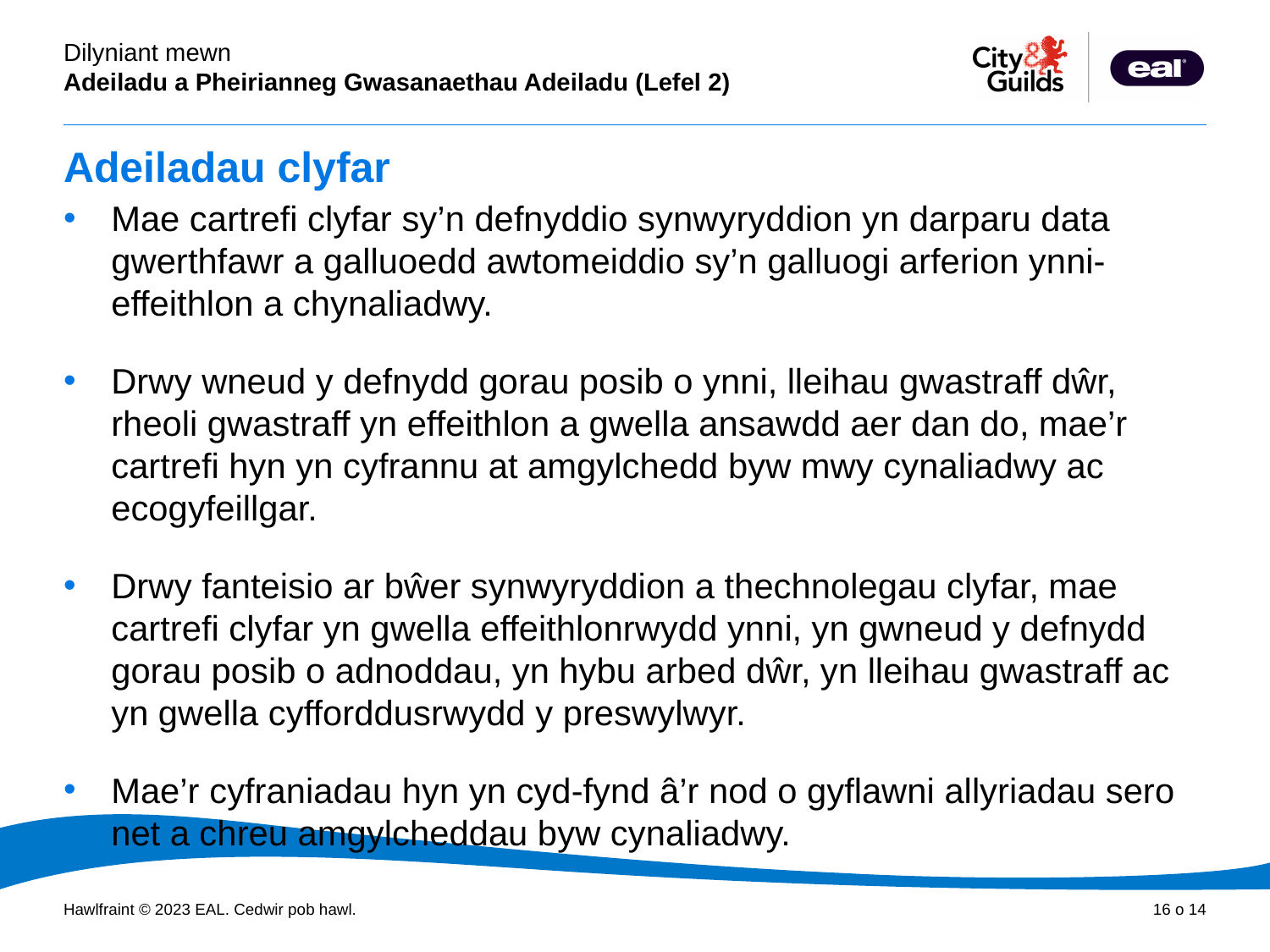

# Adeiladau clyfar
Mae cartrefi clyfar sy’n defnyddio synwyryddion yn darparu data gwerthfawr a galluoedd awtomeiddio sy’n galluogi arferion ynni-effeithlon a chynaliadwy.
Drwy wneud y defnydd gorau posib o ynni, lleihau gwastraff dŵr, rheoli gwastraff yn effeithlon a gwella ansawdd aer dan do, mae’r cartrefi hyn yn cyfrannu at amgylchedd byw mwy cynaliadwy ac ecogyfeillgar.
Drwy fanteisio ar bŵer synwyryddion a thechnolegau clyfar, mae cartrefi clyfar yn gwella effeithlonrwydd ynni, yn gwneud y defnydd gorau posib o adnoddau, yn hybu arbed dŵr, yn lleihau gwastraff ac yn gwella cyfforddusrwydd y preswylwyr.
Mae’r cyfraniadau hyn yn cyd-fynd â’r nod o gyflawni allyriadau sero net a chreu amgylcheddau byw cynaliadwy.